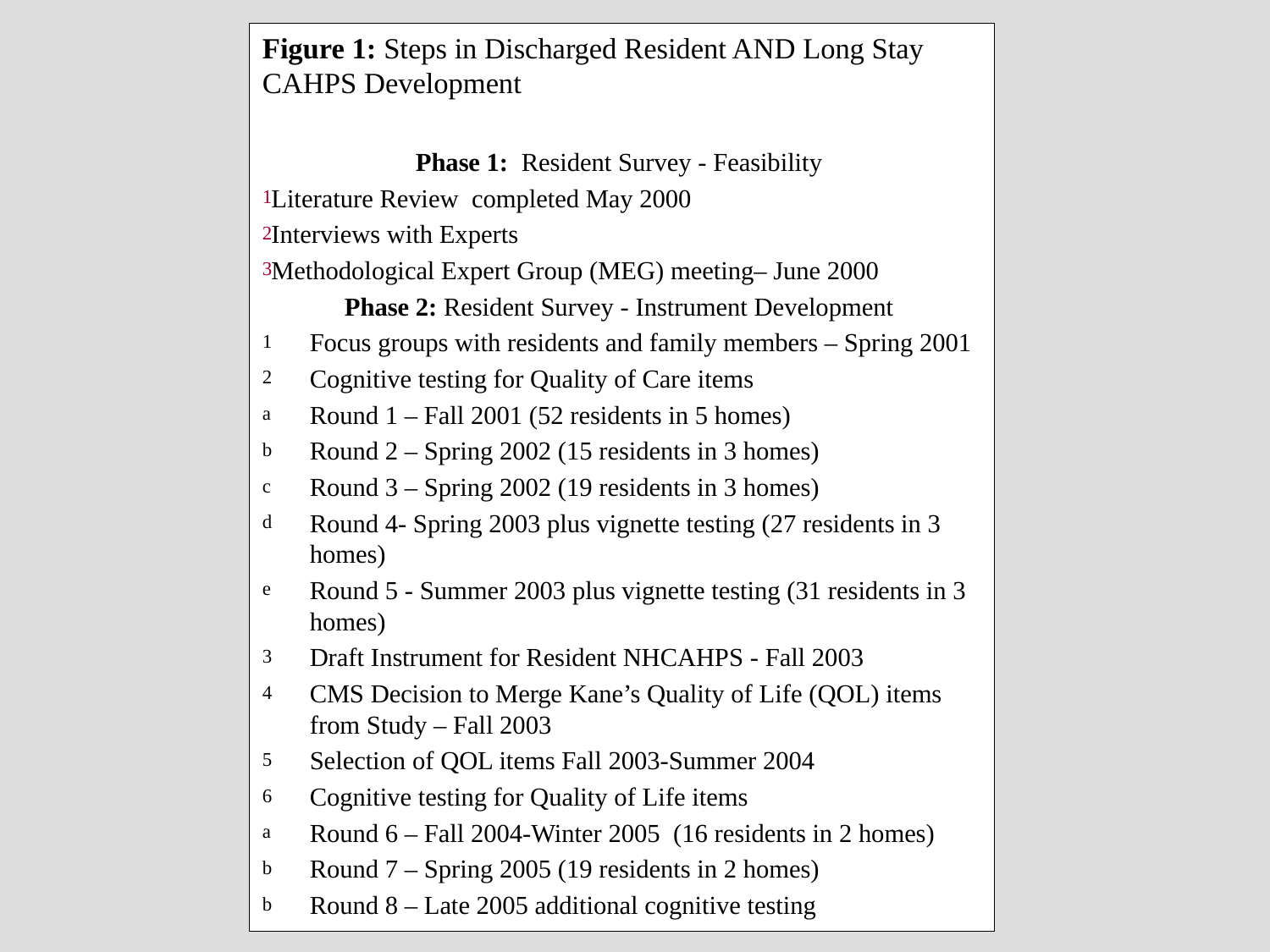

Figure 1: Steps in Discharged Resident AND Long Stay CAHPS Development

Phase 1:  Resident Survey - Feasibility
Literature Review  completed May 2000
Interviews with Experts
Methodological Expert Group (MEG) meeting– June 2000
Phase 2: Resident Survey - Instrument Development
Focus groups with residents and family members – Spring 2001
Cognitive testing for Quality of Care items
Round 1 – Fall 2001 (52 residents in 5 homes)
Round 2 – Spring 2002 (15 residents in 3 homes)
Round 3 – Spring 2002 (19 residents in 3 homes)
Round 4- Spring 2003 plus vignette testing (27 residents in 3 homes)
Round 5 - Summer 2003 plus vignette testing (31 residents in 3 homes)
Draft Instrument for Resident NHCAHPS - Fall 2003
CMS Decision to Merge Kane’s Quality of Life (QOL) items from Study – Fall 2003
Selection of QOL items Fall 2003-Summer 2004
Cognitive testing for Quality of Life items
Round 6 – Fall 2004-Winter 2005  (16 residents in 2 homes)
Round 7 – Spring 2005 (19 residents in 2 homes)
Round 8 – Late 2005 additional cognitive testing